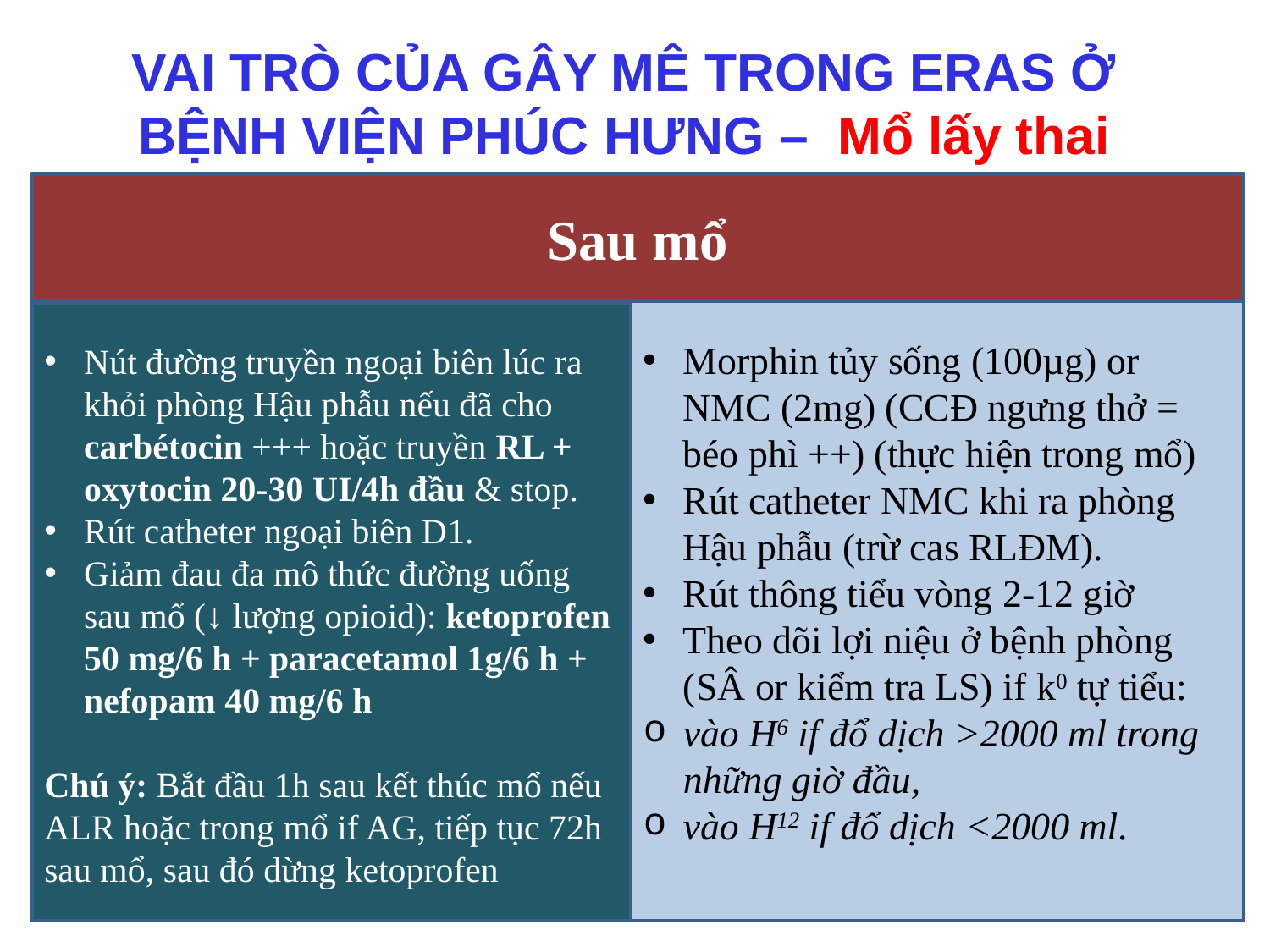

# VAI TRÒ CỦA GÂY MÊ TRONG ERAS Ở BỆNH VIỆN PHÚC HƯNG –  Mổ lấy thai
Sau mổ

Nút đường truyền ngoại biên lúc ra khỏi phòng Hậu phẫu nếu đã cho carbétocin +++ hoặc truyền RL + oxytocin 20-30 UI/4h đầu & stop.
Rút catheter ngoại biên D1.
Giảm đau đa mô thức đường uống sau mổ (↓ lượng opioid): ketoprofen 50 mg/6 h + paracetamol 1g/6 h + nefopam 40 mg/6 h

Chú ý: Bắt đầu 1h sau kết thúc mổ nếu ALR hoặc trong mổ if AG, tiếp tục 72h sau mổ, sau đó dừng ketoprofen

Morphin tủy sống (100µg) or NMC (2mg) (CCĐ ngưng thở = béo phì ++) (thực hiện trong mổ)
Rút catheter NMC khi ra phòng Hậu phẫu (trừ cas RLĐM).
Rút thông tiểu vòng 2-12 giờ
Theo dõi lợi niệu ở bệnh phòng (SÂ or kiểm tra LS) if k0 tự tiểu:
vào H6 if đổ dịch >2000 ml trong những giờ đầu,
vào H12 if đổ dịch <2000 ml.